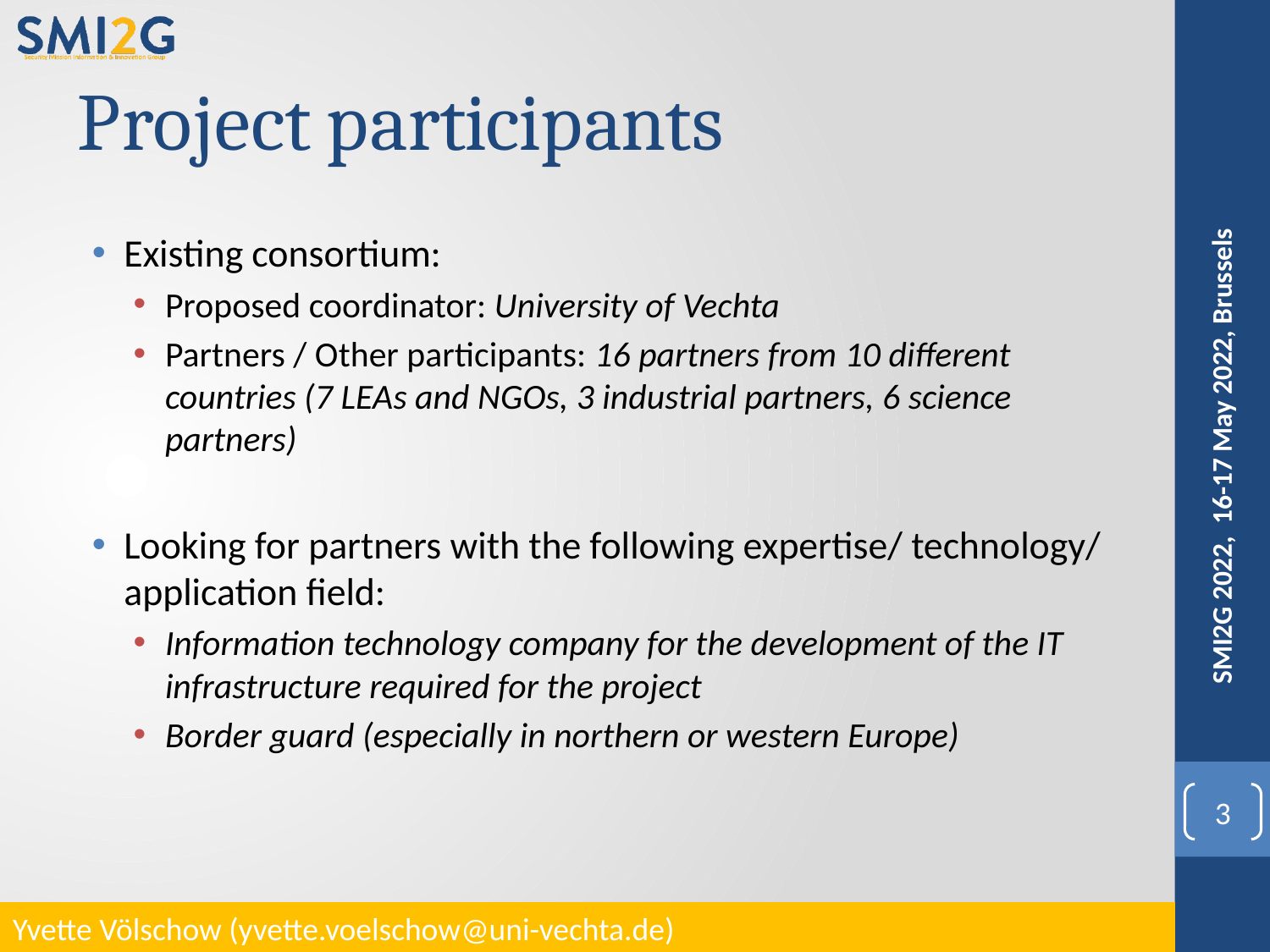

# Project participants
Existing consortium:
Proposed coordinator: University of Vechta
Partners / Other participants: 16 partners from 10 different countries (7 LEAs and NGOs, 3 industrial partners, 6 science partners)

Looking for partners with the following expertise/ technology/ application field:
Information technology company for the development of the IT infrastructure required for the project
Border guard (especially in northern or western Europe)
SMI2G 2022,  16-17 May 2022, Brussels
3
Yvette Völschow (yvette.voelschow@uni-vechta.de)